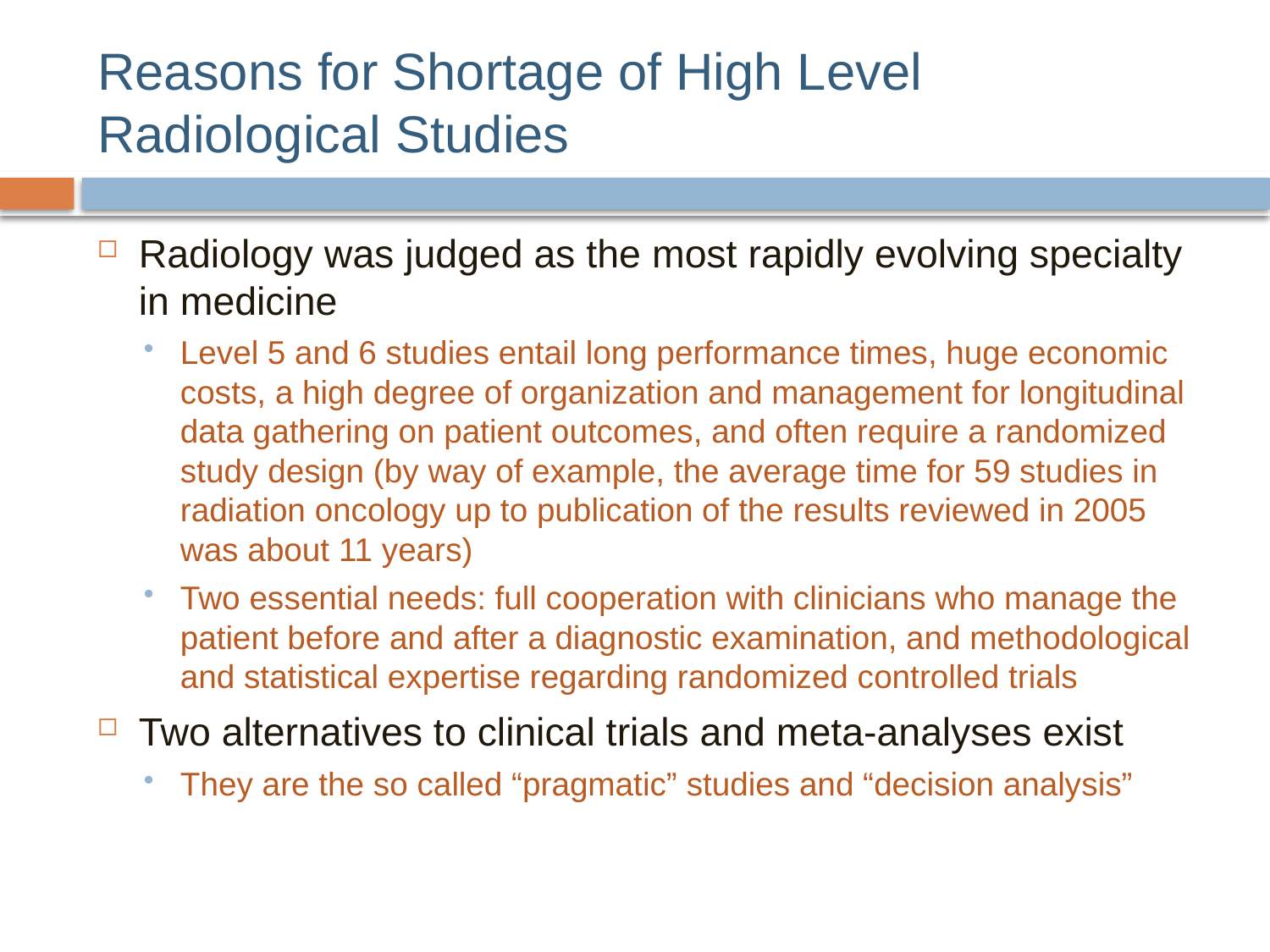

# Reasons for Shortage of High Level Radiological Studies
Radiology was judged as the most rapidly evolving specialty in medicine
Level 5 and 6 studies entail long performance times, huge economic costs, a high degree of organization and management for longitudinal data gathering on patient outcomes, and often require a randomized study design (by way of example, the average time for 59 studies in radiation oncology up to publication of the results reviewed in 2005 was about 11 years)
Two essential needs: full cooperation with clinicians who manage the patient before and after a diagnostic examination, and methodological and statistical expertise regarding randomized controlled trials
Two alternatives to clinical trials and meta-analyses exist
They are the so called “pragmatic” studies and “decision analysis”